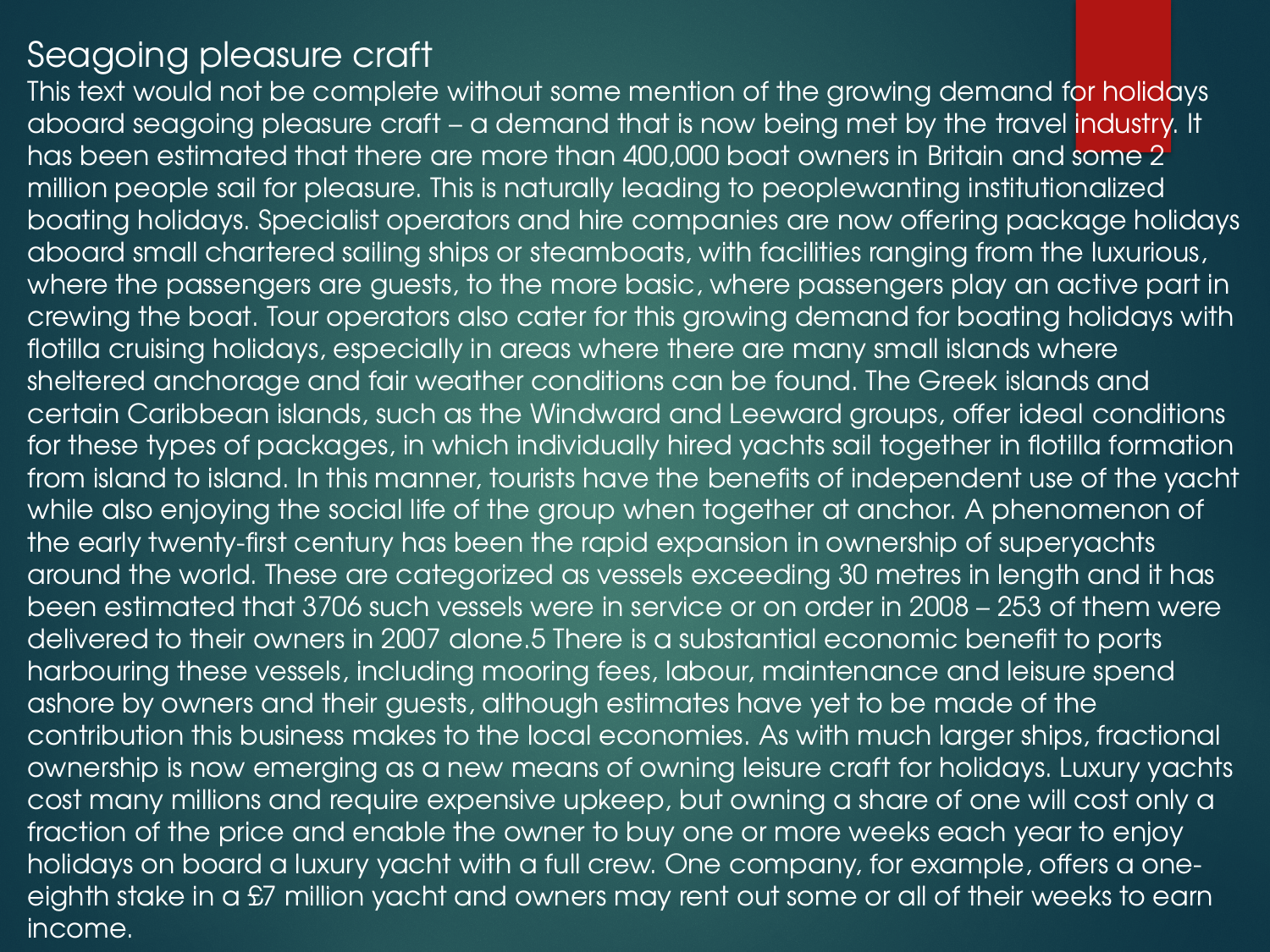

Seagoing pleasure craft
This text would not be complete without some mention of the growing demand for holidays aboard seagoing pleasure craft – a demand that is now being met by the travel industry. It has been estimated that there are more than 400,000 boat owners in Britain and some 2 million people sail for pleasure. This is naturally leading to peoplewanting institutionalized boating holidays. Specialist operators and hire companies are now offering package holidays aboard small chartered sailing ships or steamboats, with facilities ranging from the luxurious, where the passengers are guests, to the more basic, where passengers play an active part in crewing the boat. Tour operators also cater for this growing demand for boating holidays with flotilla cruising holidays, especially in areas where there are many small islands where sheltered anchorage and fair weather conditions can be found. The Greek islands and certain Caribbean islands, such as the Windward and Leeward groups, offer ideal conditions for these types of packages, in which individually hired yachts sail together in flotilla formation from island to island. In this manner, tourists have the benefits of independent use of the yacht while also enjoying the social life of the group when together at anchor. A phenomenon of the early twenty-first century has been the rapid expansion in ownership of superyachts around the world. These are categorized as vessels exceeding 30 metres in length and it has been estimated that 3706 such vessels were in service or on order in 2008 – 253 of them were delivered to their owners in 2007 alone.5 There is a substantial economic benefit to ports harbouring these vessels, including mooring fees, labour, maintenance and leisure spend ashore by owners and their guests, although estimates have yet to be made of the contribution this business makes to the local economies. As with much larger ships, fractional ownership is now emerging as a new means of owning leisure craft for holidays. Luxury yachts cost many millions and require expensive upkeep, but owning a share of one will cost only a fraction of the price and enable the owner to buy one or more weeks each year to enjoy holidays on board a luxury yacht with a full crew. One company, for example, offers a one-eighth stake in a £7 million yacht and owners may rent out some or all of their weeks to earn income.